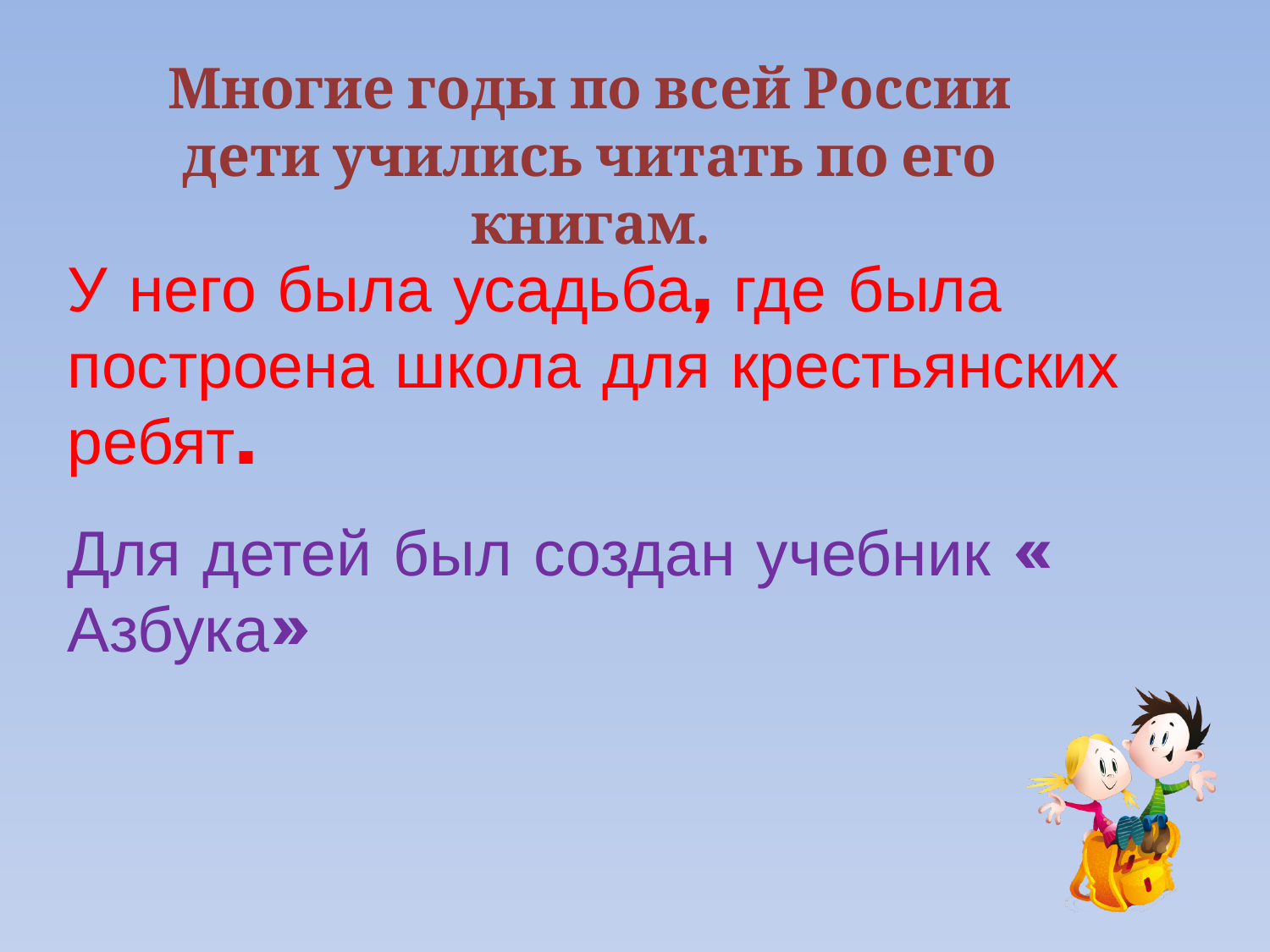

Многие годы по всей России дети учились читать по его книгам.
У него была усадьба, где была построена школа для крестьянских ребят.

Для детей был создан учебник « Азбука»